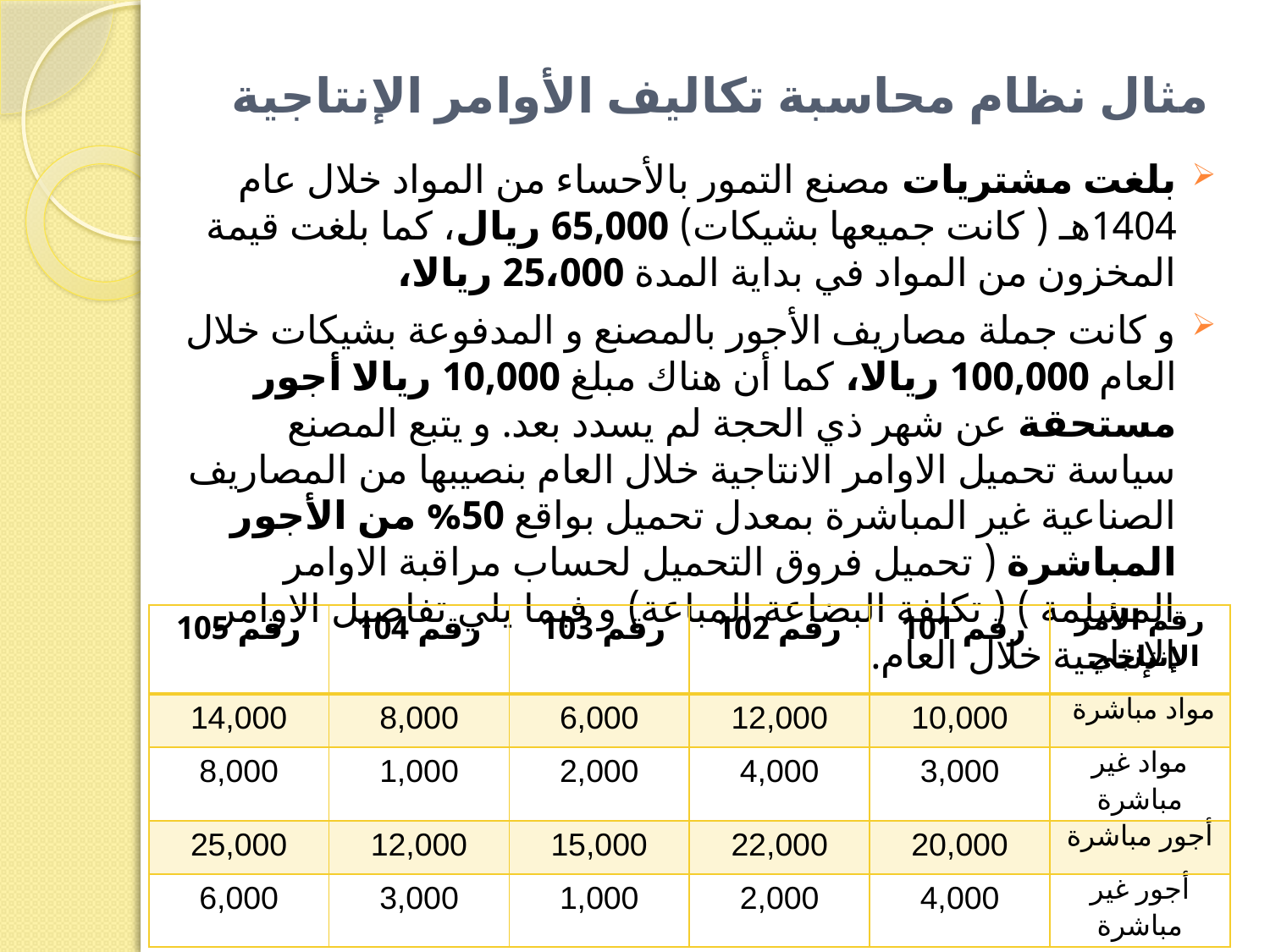

# مثال نظام محاسبة تكاليف الأوامر الإنتاجية
بلغت مشتريات مصنع التمور بالأحساء من المواد خلال عام 1404هـ ( كانت جميعها بشيكات) 65,000 ريال، كما بلغت قيمة المخزون من المواد في بداية المدة 25،000 ريالا،
و كانت جملة مصاريف الأجور بالمصنع و المدفوعة بشيكات خلال العام 100,000 ريالا، كما أن هناك مبلغ 10,000 ريالا أجور مستحقة عن شهر ذي الحجة لم يسدد بعد. و يتبع المصنع  سياسة تحميل الاوامر الانتاجية خلال العام بنصيبها من المصاريف الصناعية غير المباشرة بمعدل تحميل بواقع 50% من الأجور المباشرة ( تحميل فروق التحميل لحساب مراقبة الاوامر المسلمة ) ( تكلفة البضاعة المباعة) و فيما يلي تفاصيل الاوامر الإنتاجية خلال العام.
| رقم 105 | رقم 104 | رقم 103 | رقم 102 | رقم 101 | رقم الأمر الإنتاجي |
| --- | --- | --- | --- | --- | --- |
| 14,000 | 8,000 | 6,000 | 12,000 | 10,000 | مواد مباشرة |
| 8,000 | 1,000 | 2,000 | 4,000 | 3,000 | مواد غير مباشرة |
| 25,000 | 12,000 | 15,000 | 22,000 | 20,000 | أجور مباشرة |
| 6,000 | 3,000 | 1,000 | 2,000 | 4,000 | أجور غير مباشرة |